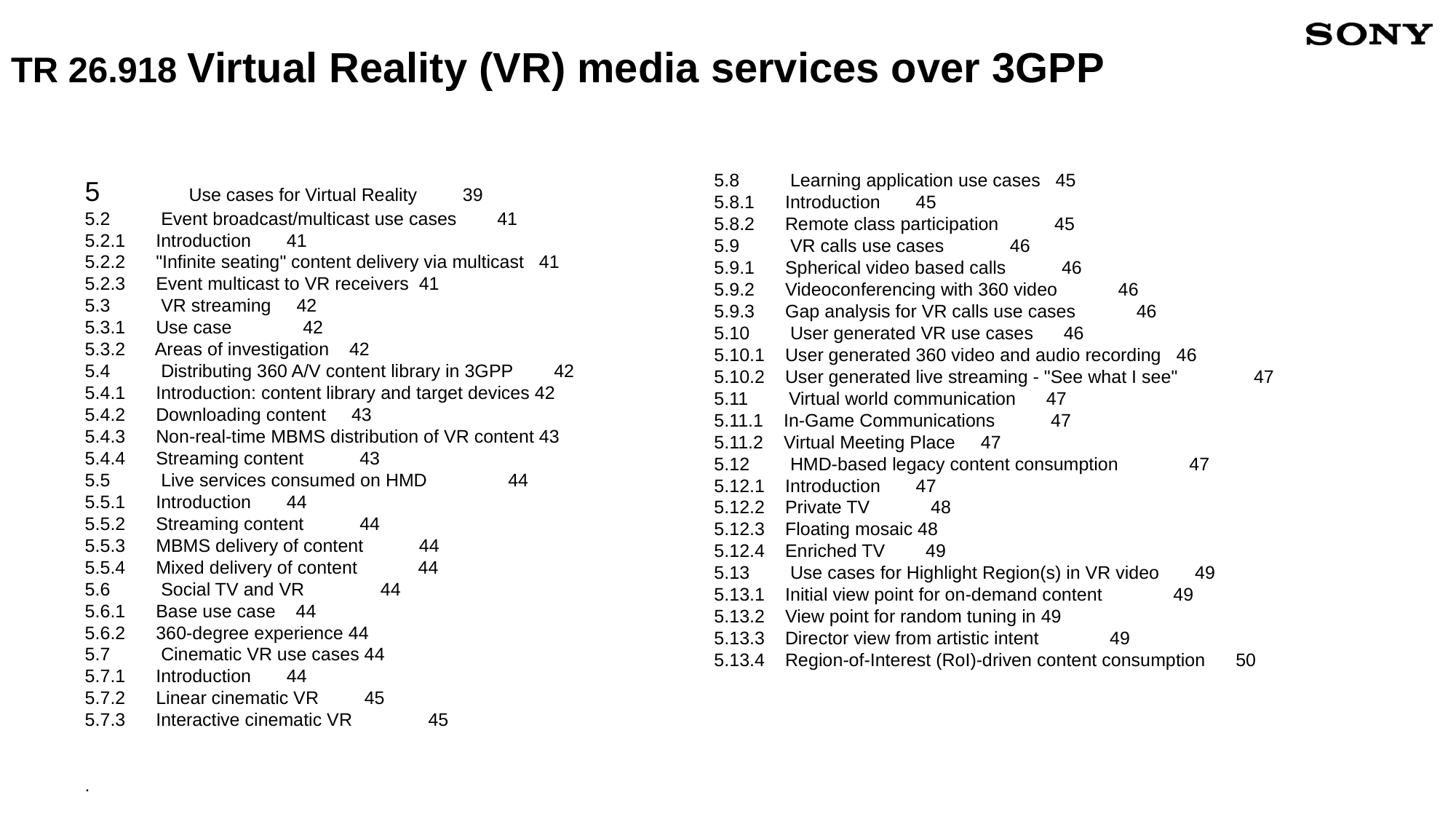

TR 26.918 Virtual Reality (VR) media services over 3GPP
5              Use cases for Virtual Reality         39
5.2          Event broadcast/multicast use cases        41
5.2.1      Introduction       41
5.2.2      "Infinite seating" content delivery via multicast   41
5.2.3      Event multicast to VR receivers  41
5.3          VR streaming     42
5.3.1      Use case              42
5.3.2      Areas of investigation    42
5.4          Distributing 360 A/V content library in 3GPP        42
5.4.1      Introduction: content library and target devices 42
5.4.2      Downloading content     43
5.4.3      Non-real-time MBMS distribution of VR content 43
5.4.4      Streaming content           43
5.5          Live services consumed on HMD                44
5.5.1      Introduction       44
5.5.2      Streaming content           44
5.5.3      MBMS delivery of content           44
5.5.4      Mixed delivery of content            44
5.6          Social TV and VR               44
5.6.1      Base use case    44
5.6.2      360-degree experience 44
5.7          Cinematic VR use cases 44
5.7.1      Introduction       44
5.7.2      Linear cinematic VR         45
5.7.3      Interactive cinematic VR               45

.
5.8          Learning application use cases   45
5.8.1      Introduction       45
5.8.2      Remote class participation           45
5.9          VR calls use cases             46
5.9.1      Spherical video based calls           46
5.9.2      Videoconferencing with 360 video            46
5.9.3      Gap analysis for VR calls use cases            46
5.10        User generated VR use cases      46
5.10.1    User generated 360 video and audio recording   46
5.10.2    User generated live streaming - "See what I see"               47
5.11        Virtual world communication      47
5.11.1    In-Game Communications           47
5.11.2    Virtual Meeting Place     47
5.12        HMD-based legacy content consumption              47
5.12.1    Introduction       47
5.12.2    Private TV            48
5.12.3    Floating mosaic 48
5.12.4    Enriched TV        49
5.13        Use cases for Highlight Region(s) in VR video       49
5.13.1    Initial view point for on-demand content              49
5.13.2    View point for random tuning in 49
5.13.3    Director view from artistic intent              49
5.13.4    Region-of-Interest (RoI)-driven content consumption      50